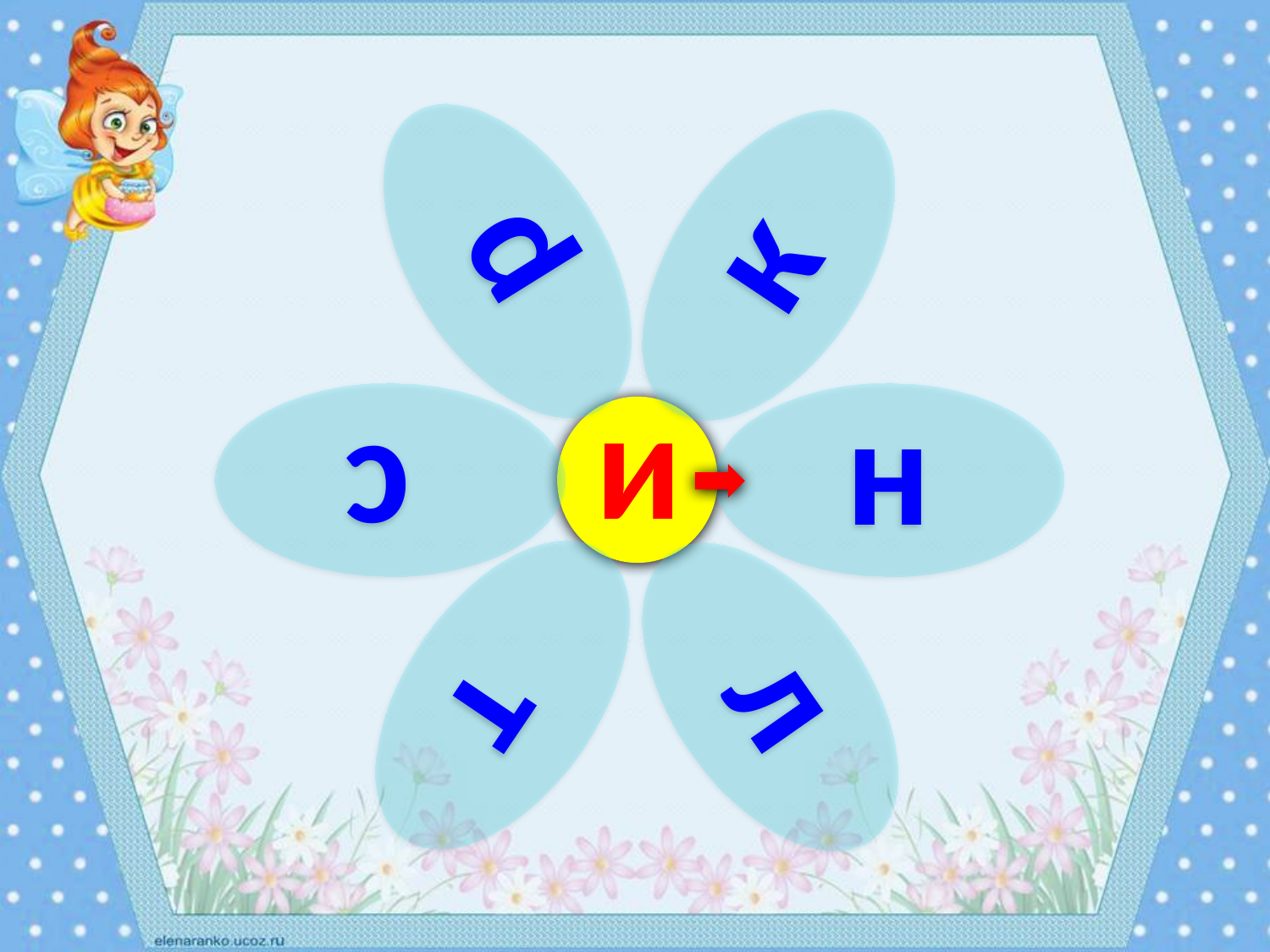

р
к
с
н
т
л
и